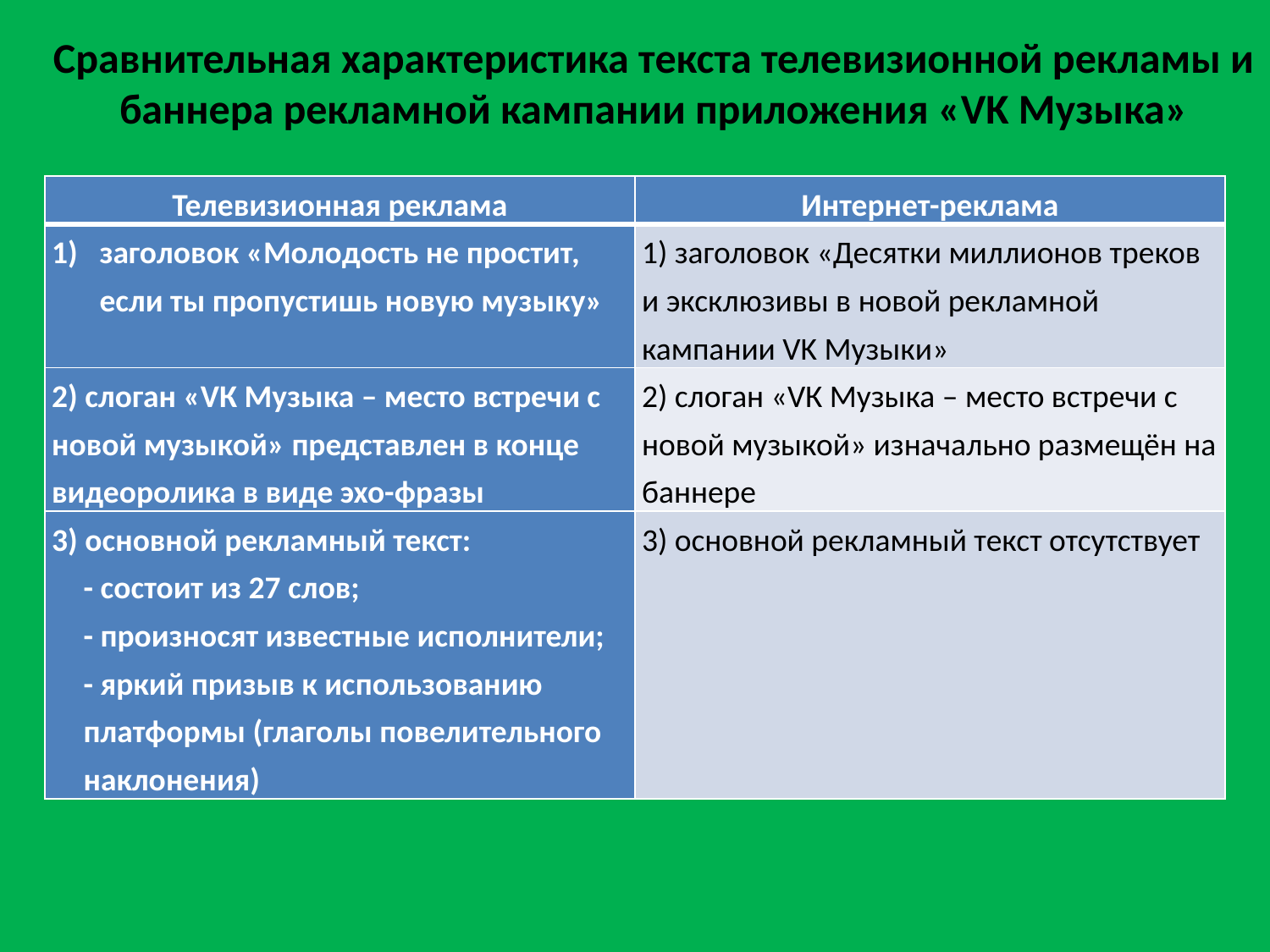

# Сравнительная характеристика текста телевизионной рекламы и баннера рекламной кампании приложения «VK Музыка»
| Телевизионная реклама | Интернет-реклама |
| --- | --- |
| заголовок «Молодость не простит, если ты пропустишь новую музыку» | 1) заголовок «Десятки миллионов треков и эксклюзивы в новой рекламной кампании VK Музыки» |
| 2) слоган «VК Музыка – место встречи с новой музыкой» представлен в конце видеоролика в виде эхо-фразы | 2) слоган «VК Музыка – место встречи с новой музыкой» изначально размещён на баннере |
| 3) основной рекламный текст: - состоит из 27 слов; - произносят известные исполнители; - яркий призыв к использованию платформы (глаголы повелительного наклонения) | 3) основной рекламный текст отсутствует |